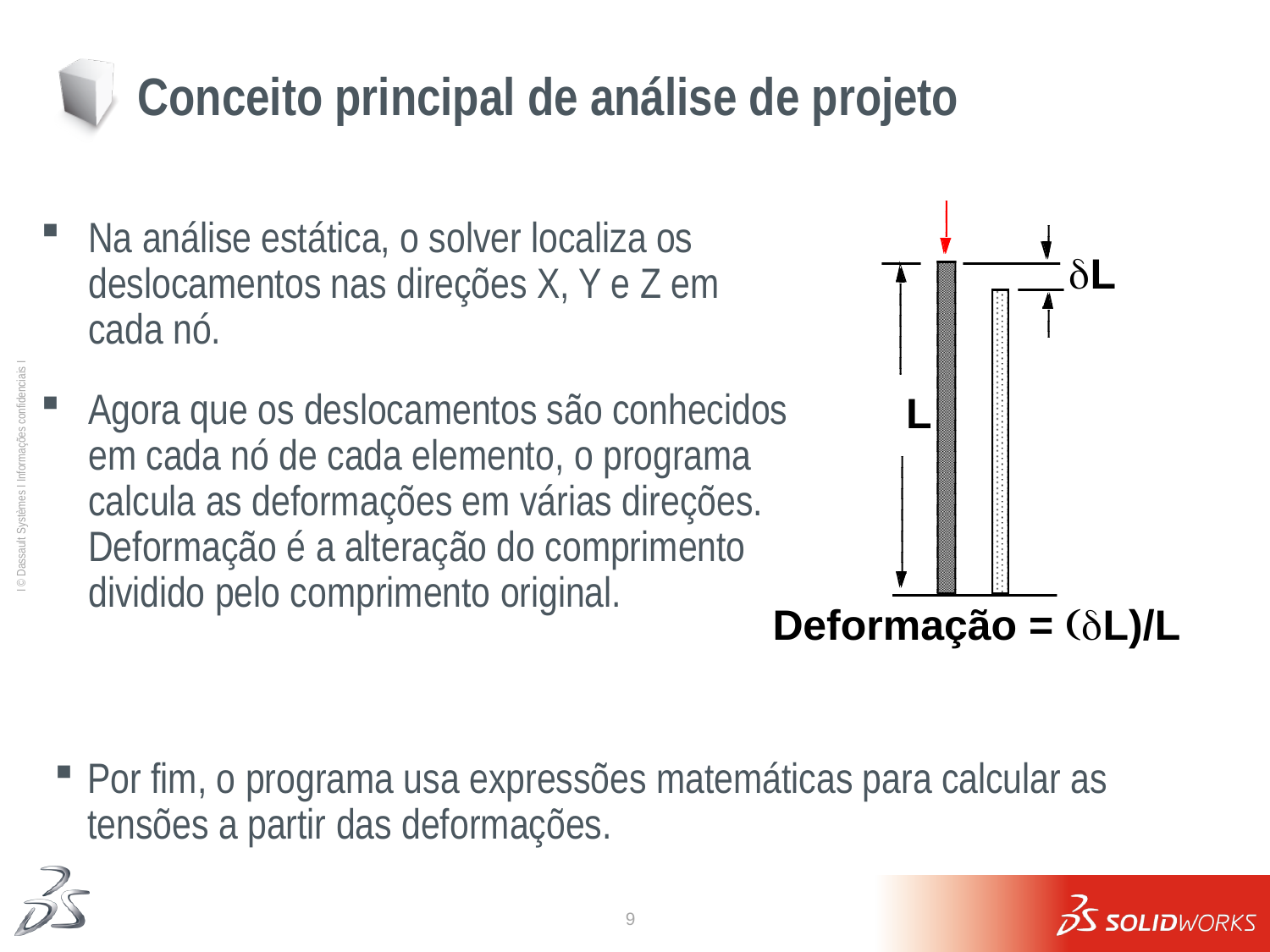

# Conceito principal de análise de projeto

L

Na análise estática, o solver localiza os deslocamentos nas direções X, Y e Z em cada nó.
Agora que os deslocamentos são conhecidos em cada nó de cada elemento, o programa calcula as deformações em várias direções. Deformação é a alteração do comprimento dividido pelo comprimento original.
δL
Deformação = (δL)/L
Por fim, o programa usa expressões matemáticas para calcular as tensões a partir das deformações.